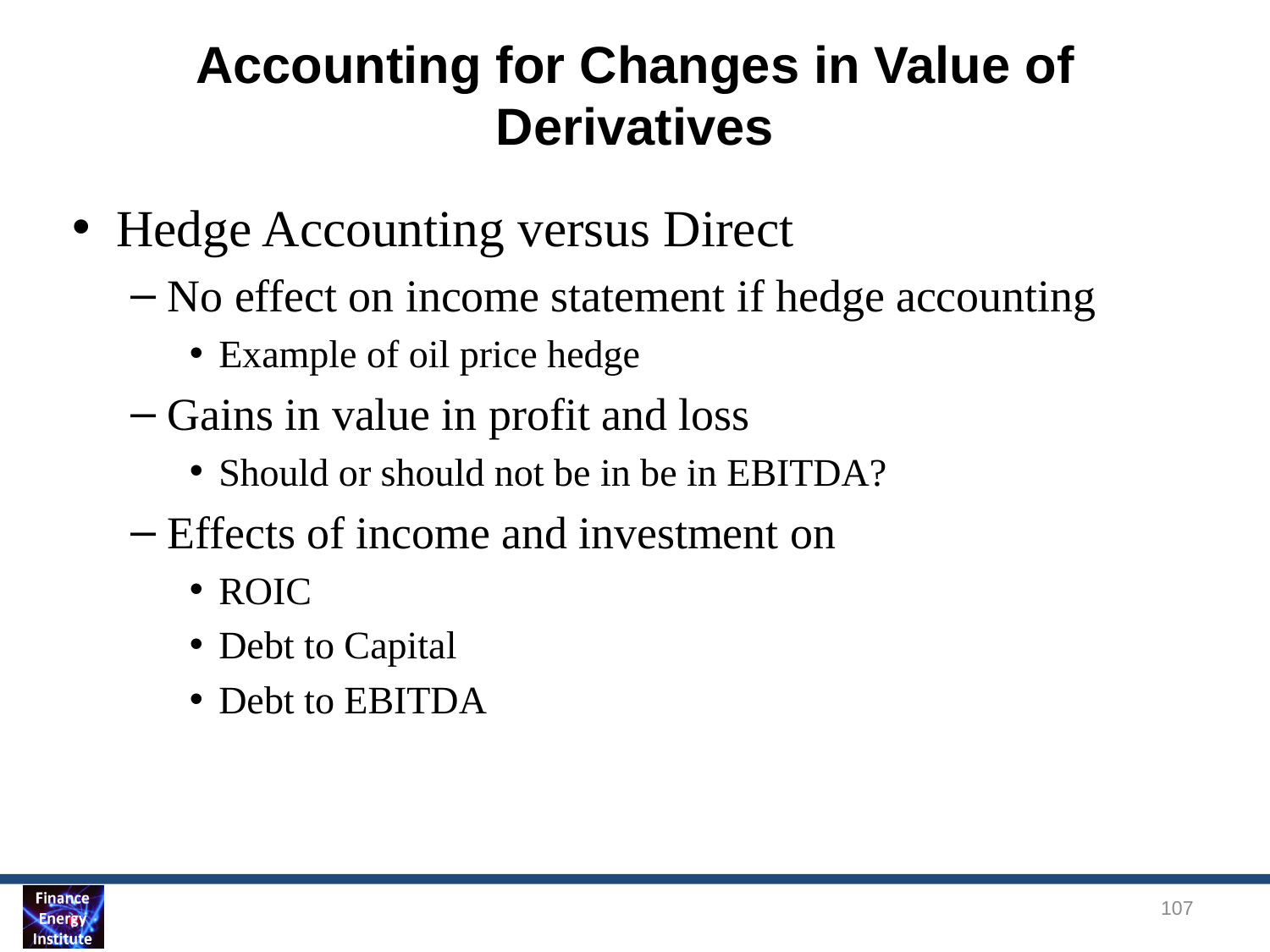

# Accounting for Changes in Value of Derivatives
Hedge Accounting versus Direct
No effect on income statement if hedge accounting
Example of oil price hedge
Gains in value in profit and loss
Should or should not be in be in EBITDA?
Effects of income and investment on
ROIC
Debt to Capital
Debt to EBITDA

107